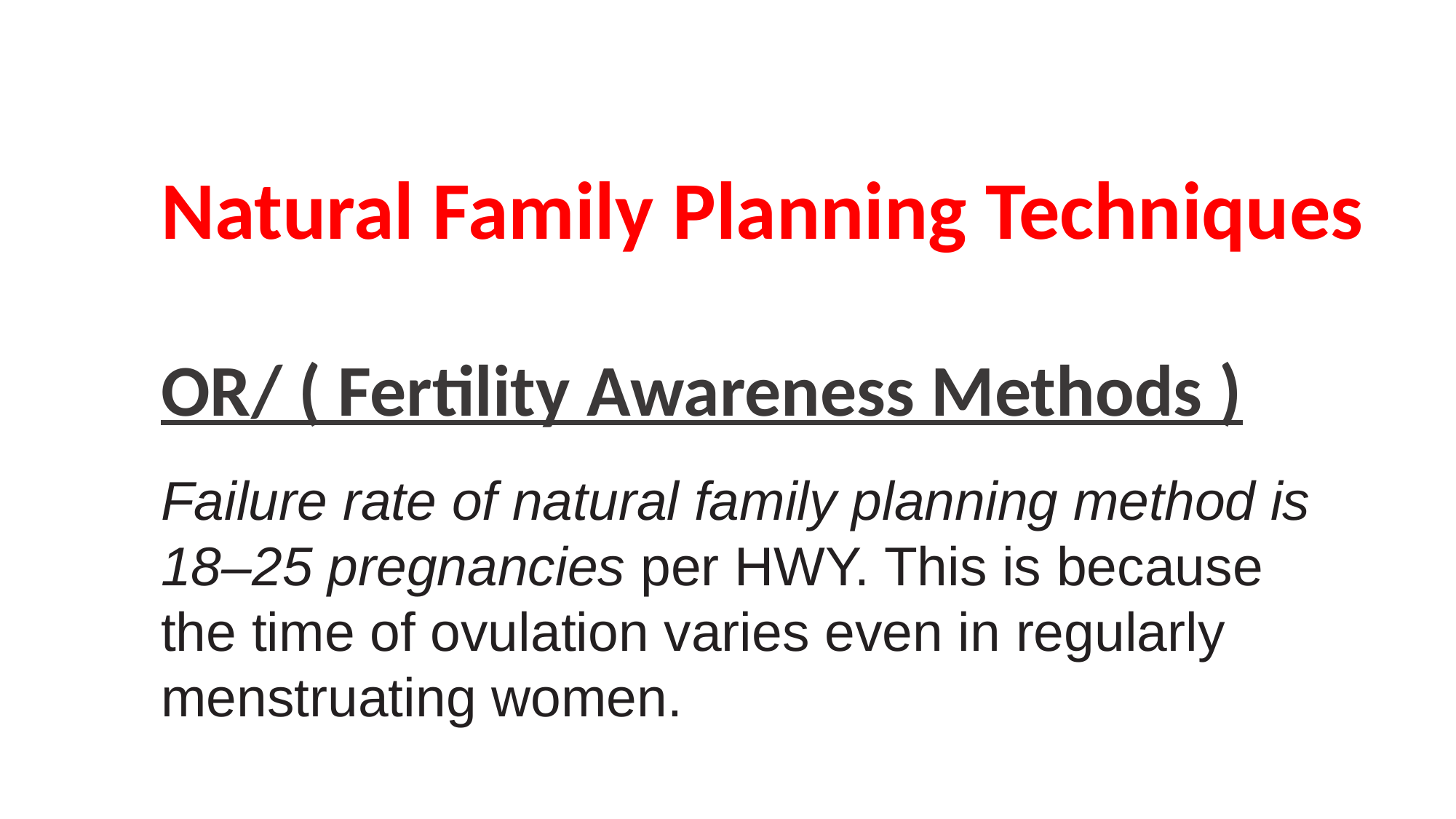

Natural Family Planning Techniques

OR/ ( Fertility Awareness Methods )

Failure rate of natural family planning method is 18–25 pregnancies per HWY. This is because the time of ovulation varies even in regularly menstruating women.